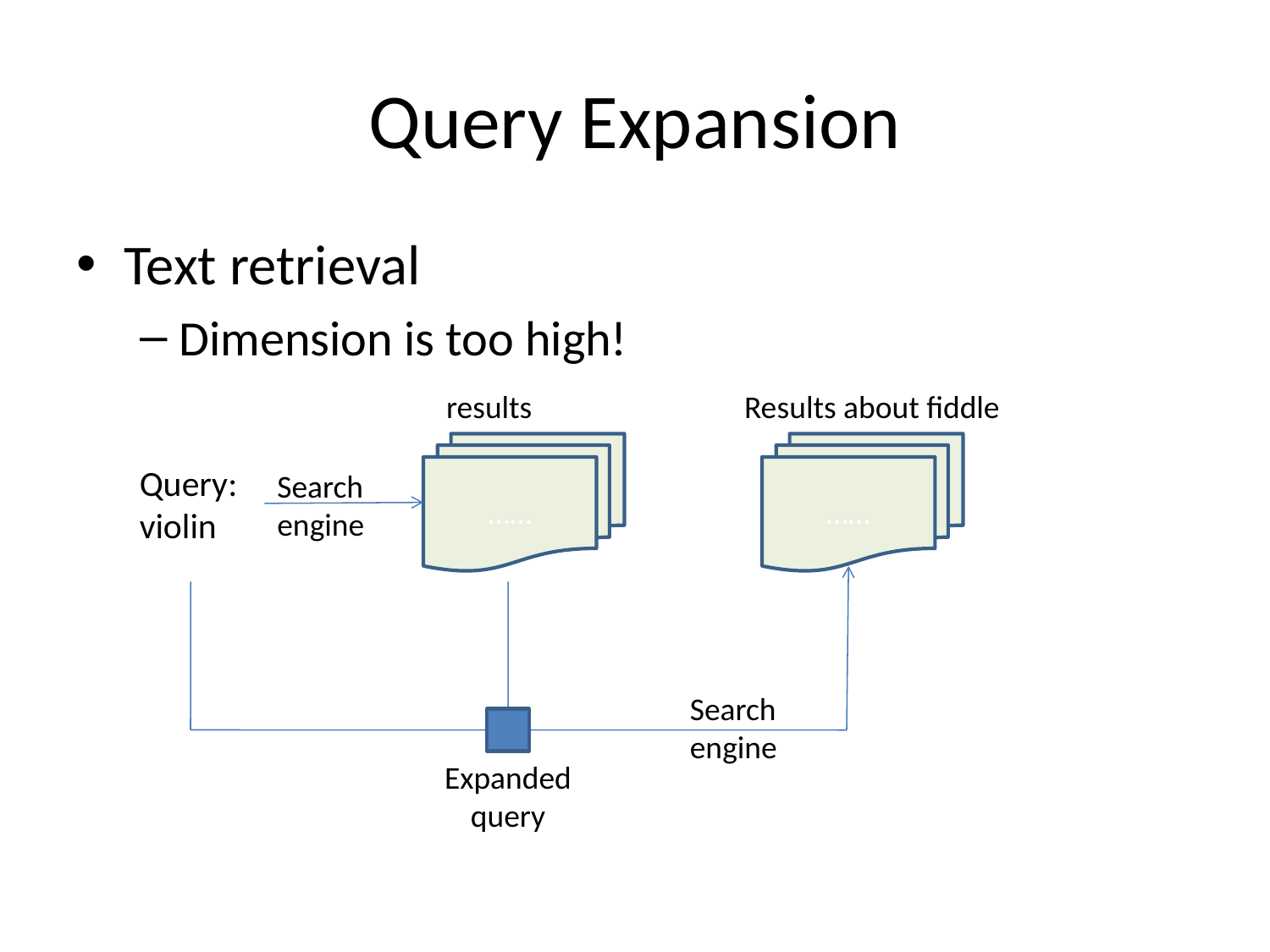

# Query Expansion
Text retrieval
Dimension is too high!
results
Results about fiddle
……
……
Query: violin
Search engine

Expanded query
Search engine